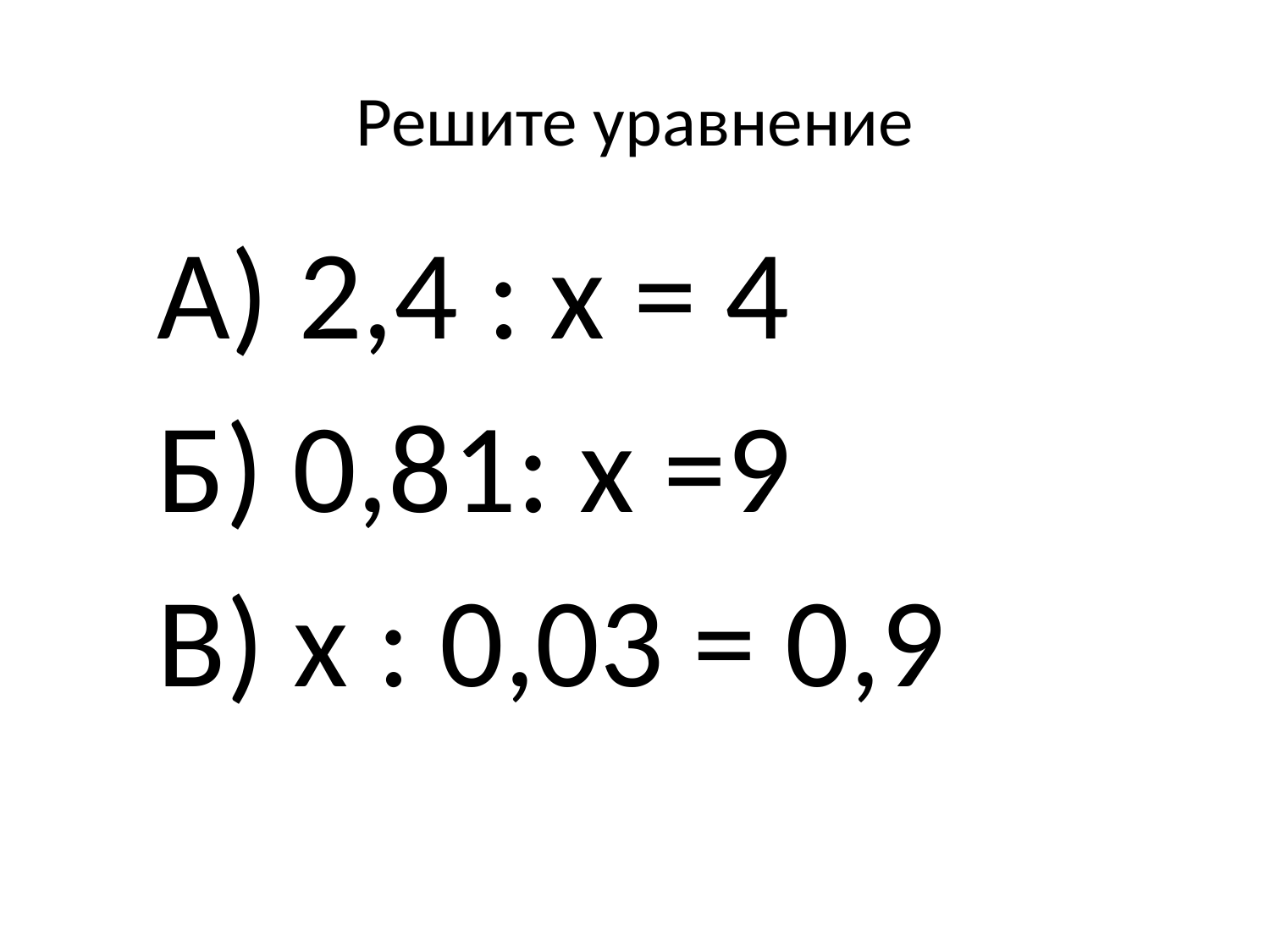

# Решите уравнение
А) 2,4 : х = 4
Б) 0,81: х =9
В) х : 0,03 = 0,9